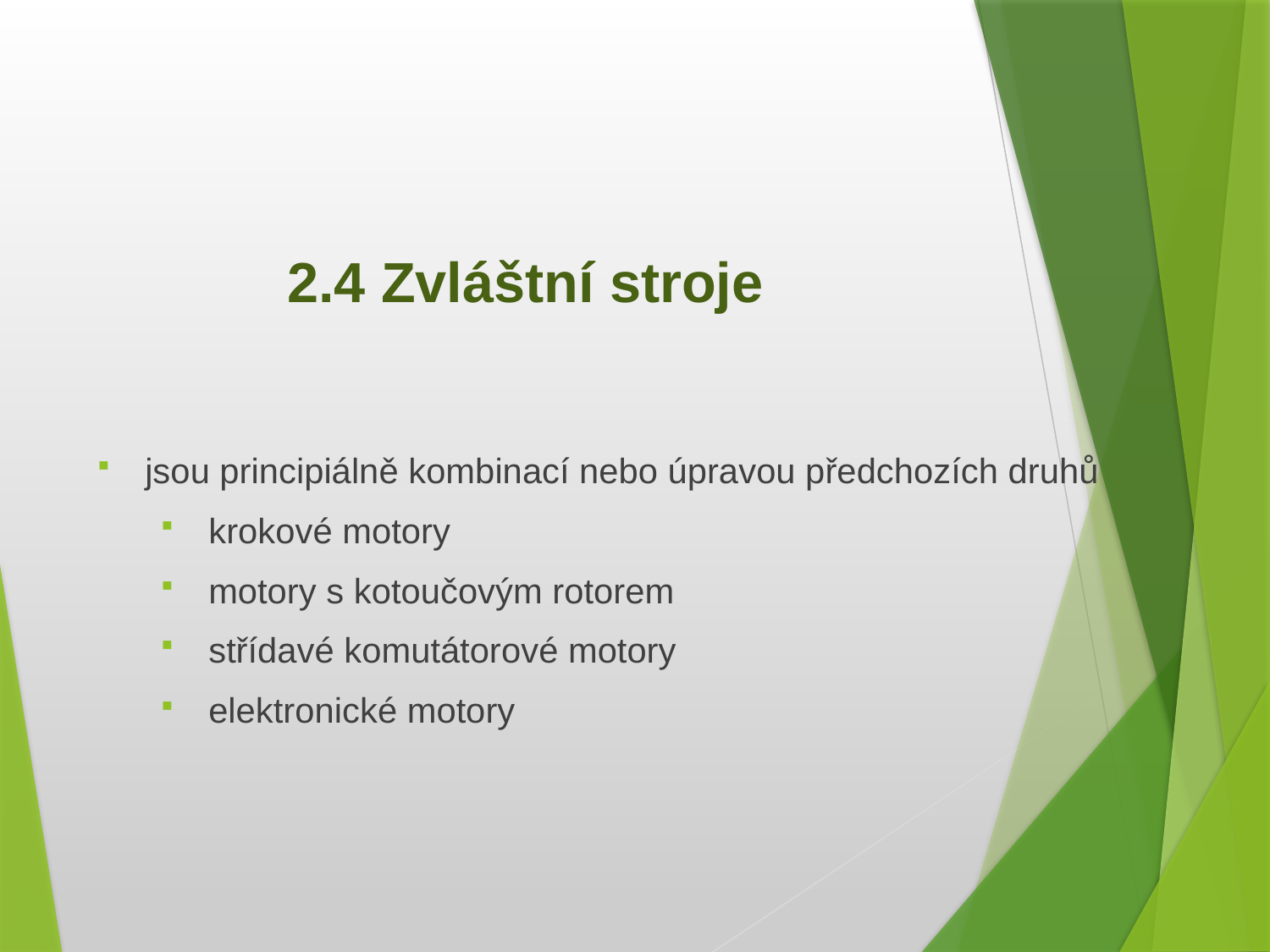

# 2.4 Zvláštní stroje
jsou principiálně kombinací nebo úpravou předchozích druhů
krokové motory
motory s kotoučovým rotorem
střídavé komutátorové motory
elektronické motory